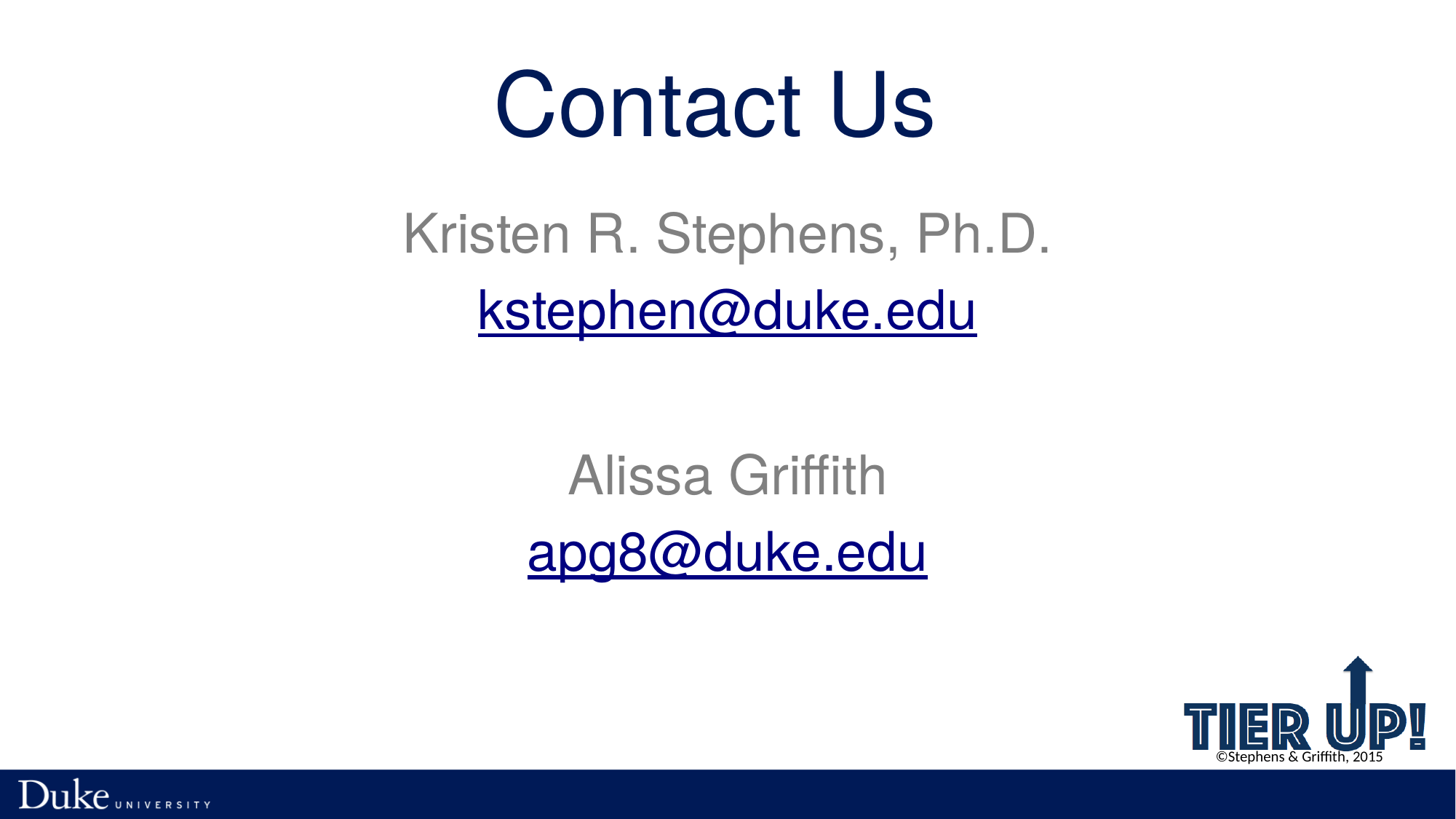

# Contact Us
Kristen R. Stephens, Ph.D.
kstephen@duke.edu

Alissa Griffith
apg8@duke.edu